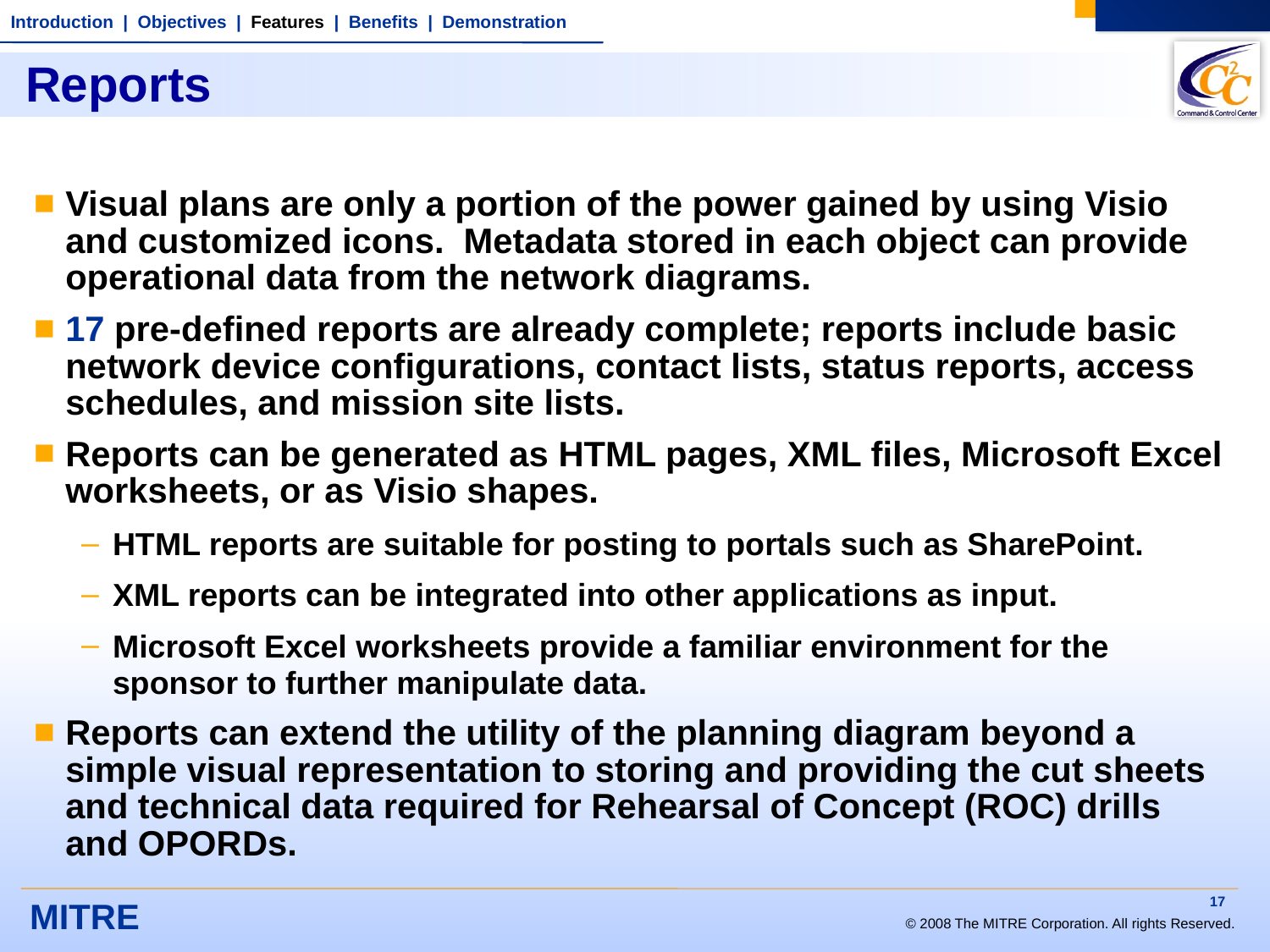

Introduction  |  Objectives  |  Features  |  Benefits  |  Demonstration
# Reports
Visual plans are only a portion of the power gained by using Visio and customized icons.  Metadata stored in each object can provide operational data from the network diagrams.
17 pre-defined reports are already complete; reports include basic network device configurations, contact lists, status reports, access schedules, and mission site lists.
Reports can be generated as HTML pages, XML files, Microsoft Excel worksheets, or as Visio shapes.
HTML reports are suitable for posting to portals such as SharePoint.
XML reports can be integrated into other applications as input.
Microsoft Excel worksheets provide a familiar environment for the sponsor to further manipulate data.
Reports can extend the utility of the planning diagram beyond a simple visual representation to storing and providing the cut sheets and technical data required for Rehearsal of Concept (ROC) drills and OPORDs.
17